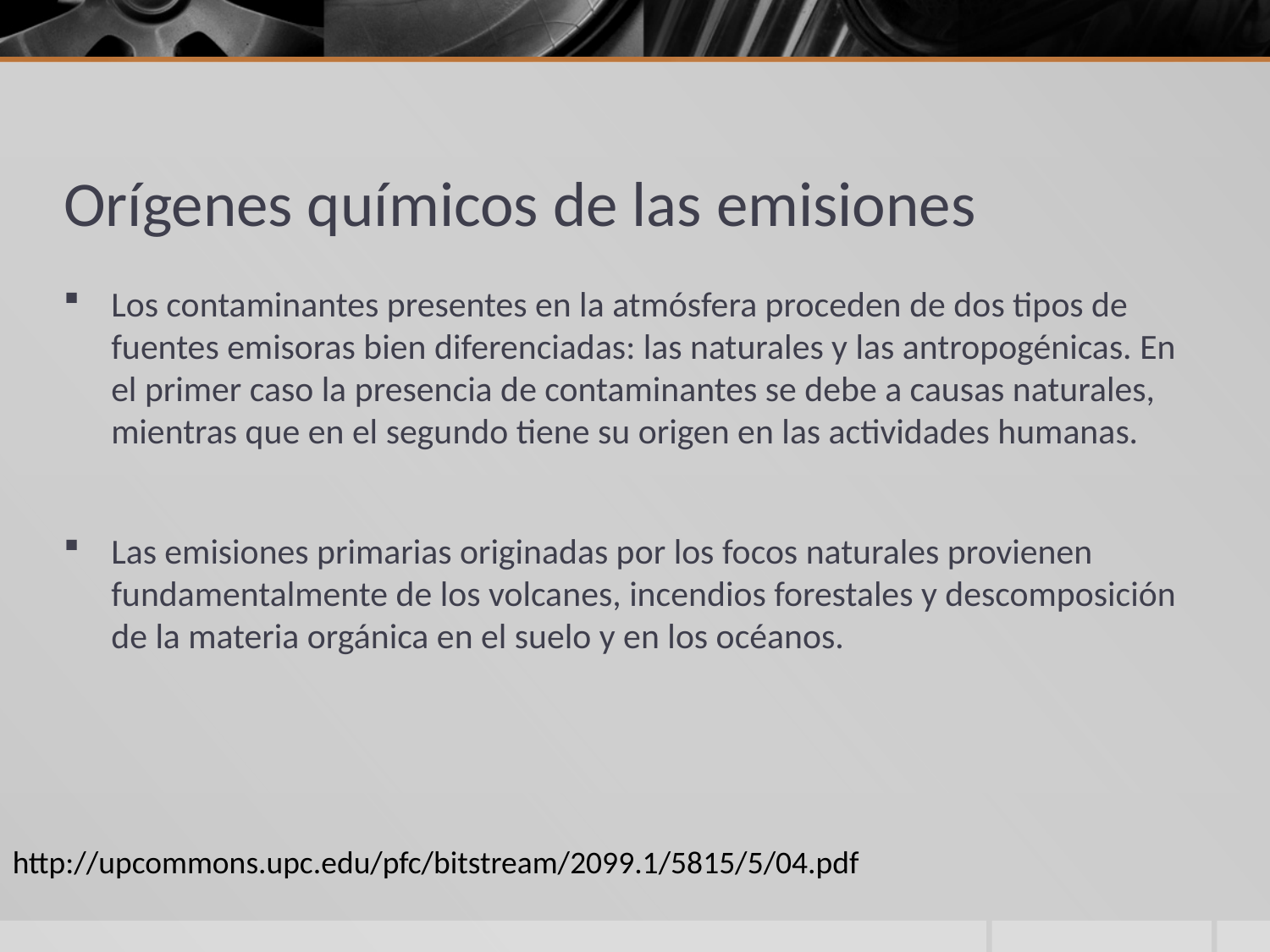

# Orígenes químicos de las emisiones
Los contaminantes presentes en la atmósfera proceden de dos tipos de fuentes emisoras bien diferenciadas: las naturales y las antropogénicas. En el primer caso la presencia de contaminantes se debe a causas naturales, mientras que en el segundo tiene su origen en las actividades humanas.

Las emisiones primarias originadas por los focos naturales provienen fundamentalmente de los volcanes, incendios forestales y descomposición de la materia orgánica en el suelo y en los océanos.
http://upcommons.upc.edu/pfc/bitstream/2099.1/5815/5/04.pdf